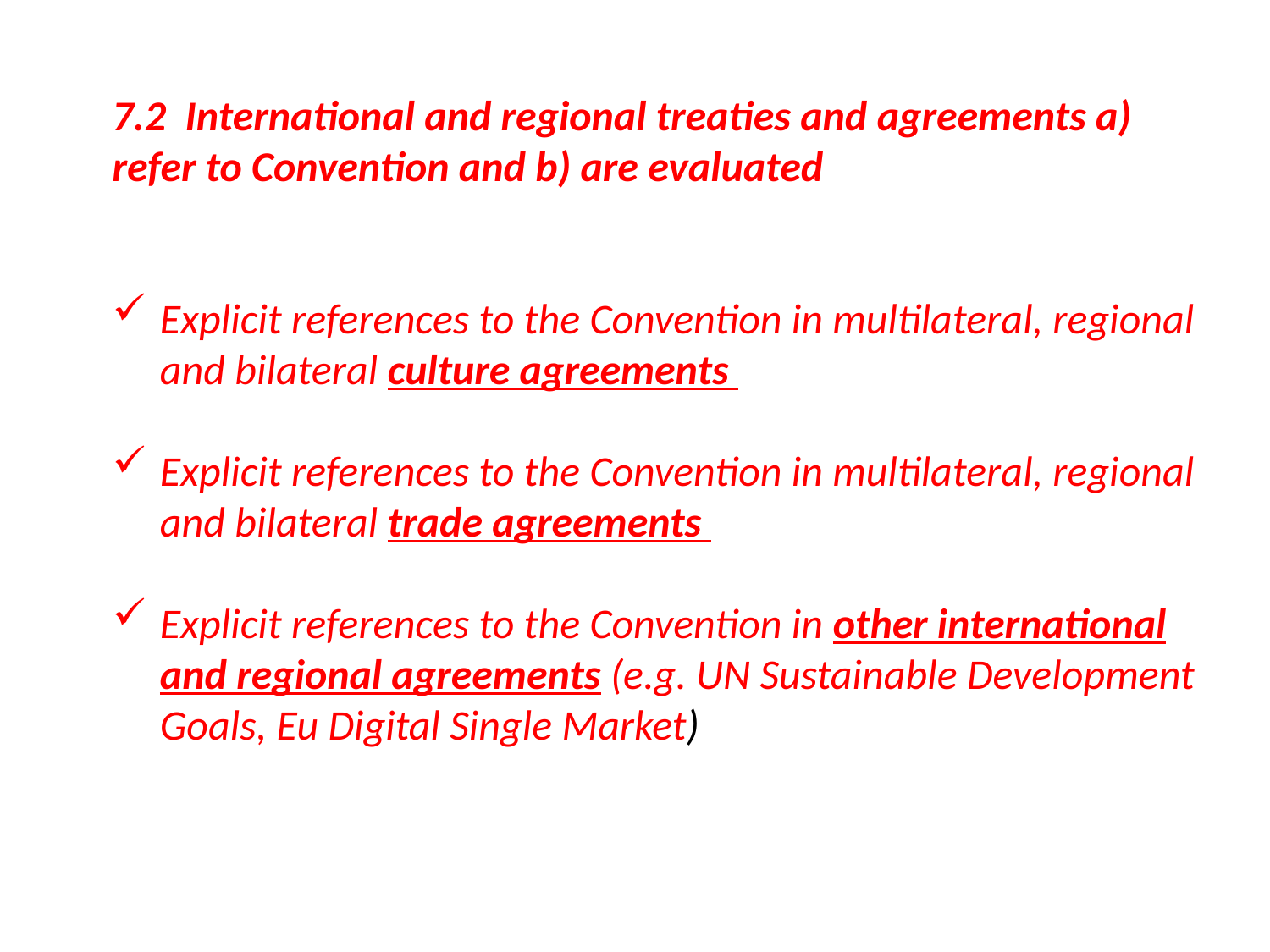

7.2  International and regional treaties and agreements a) refer to Convention and b) are evaluated

Explicit references to the Convention in multilateral, regional and bilateral culture agreements

Explicit references to the Convention in multilateral, regional and bilateral trade agreements

Explicit references to the Convention in other international and regional agreements (e.g. UN Sustainable Development Goals, Eu Digital Single Market)